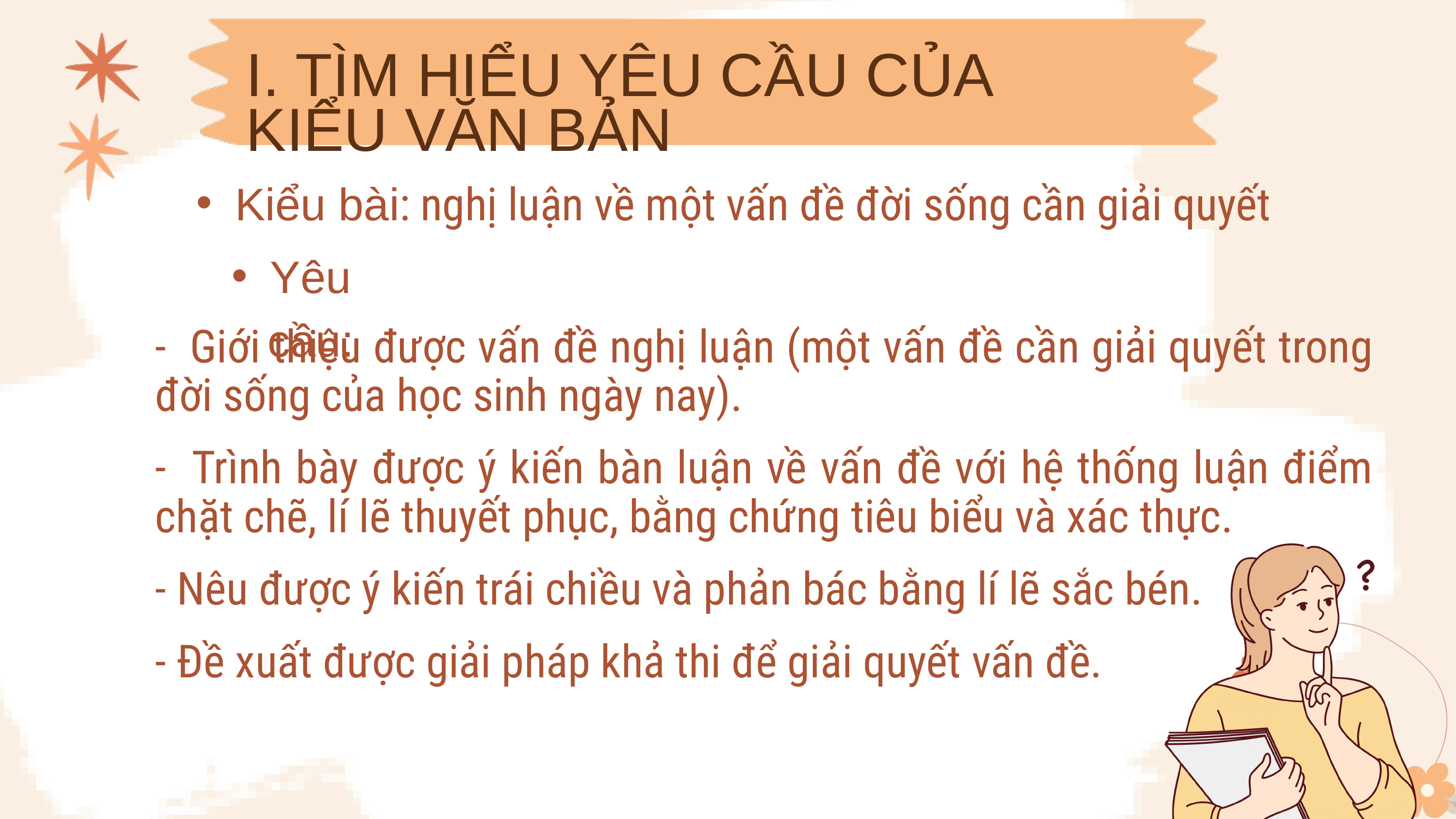

I. TÌM HIỂU YÊU CẦU CỦA KIỂU VĂN BẢN

Kiểu bài: nghị luận về một vấn đề đời sống cần giải quyết
Yêu cầu:
-  Giới thiệu được vấn đề nghị luận (một vấn đề cần giải quyết trong đời sống của học sinh ngày nay).
-  Trình bày được ý kiến bàn luận về vấn đề với hệ thống luận điểm chặt chẽ, lí lẽ thuyết phục, bằng chứng tiêu biểu và xác thực.

- Nêu được ý kiến trái chiều và phản bác bằng lí lẽ sắc bén.

- Đề xuất được giải pháp khả thi để giải quyết vấn đề.